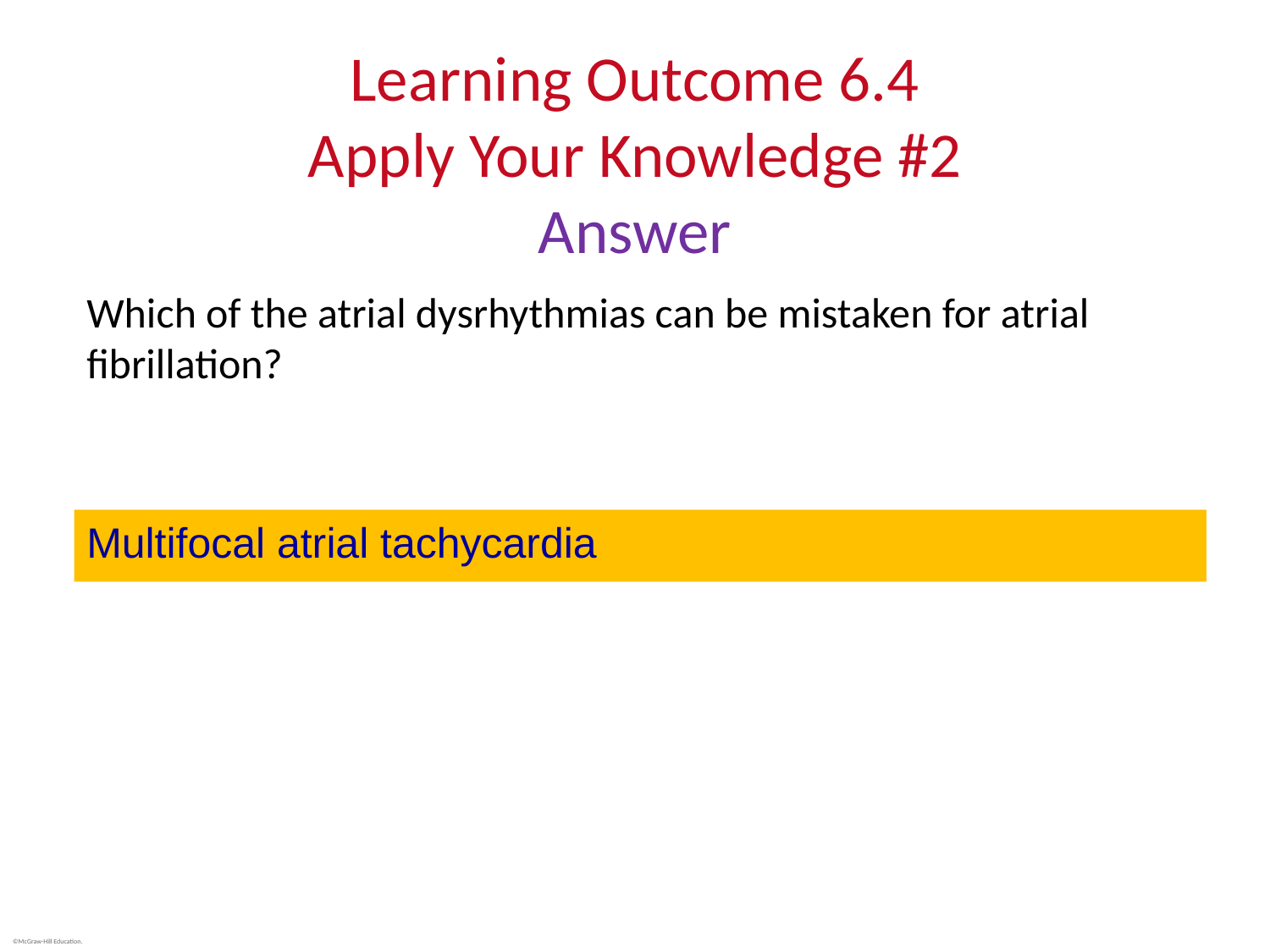

# Learning Outcome 6.4 Apply Your Knowledge #2 Answer
Which of the atrial dysrhythmias can be mistaken for atrial fibrillation?
Multifocal atrial tachycardia